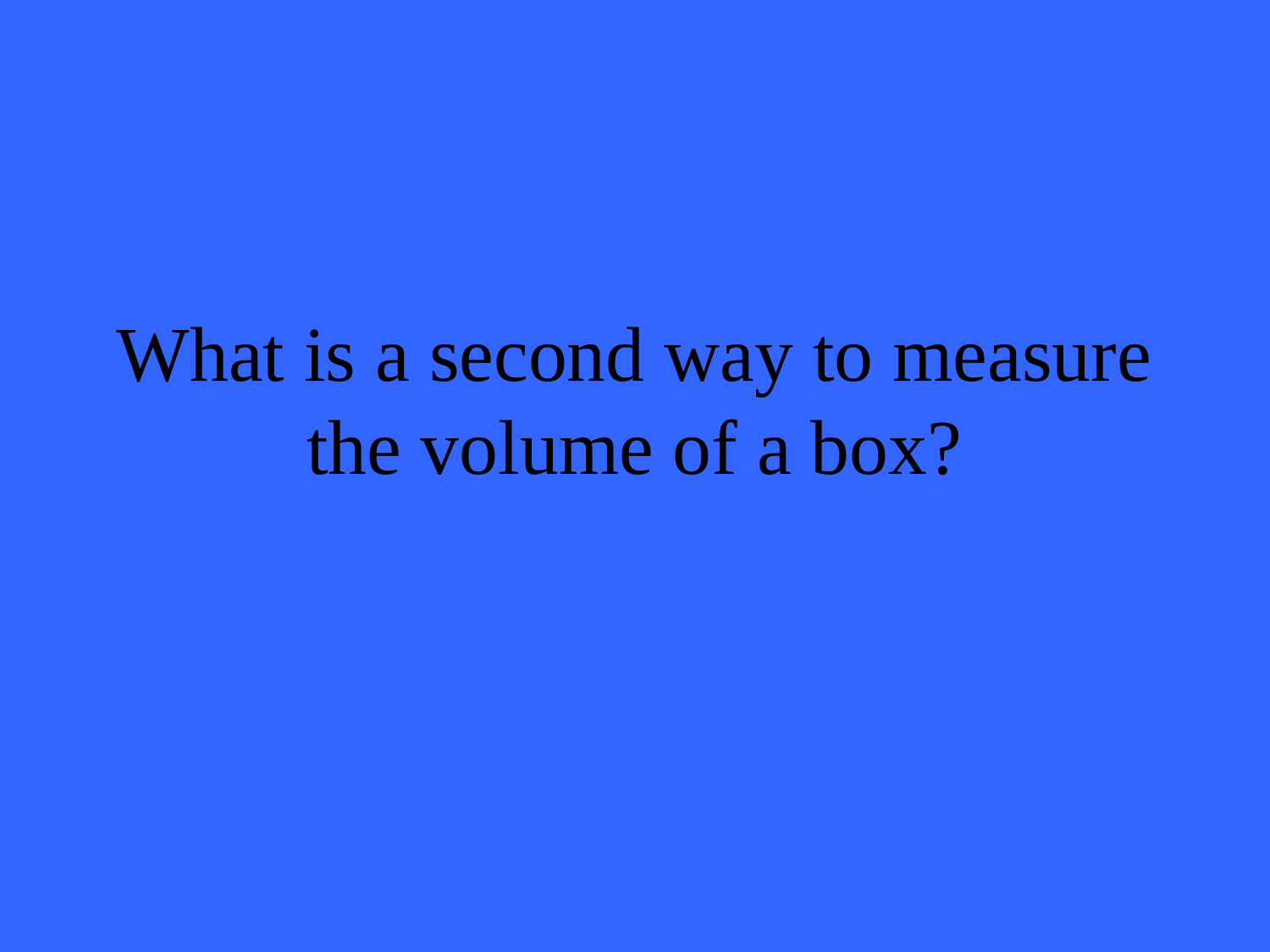

# What is a second way to measure the volume of a box?